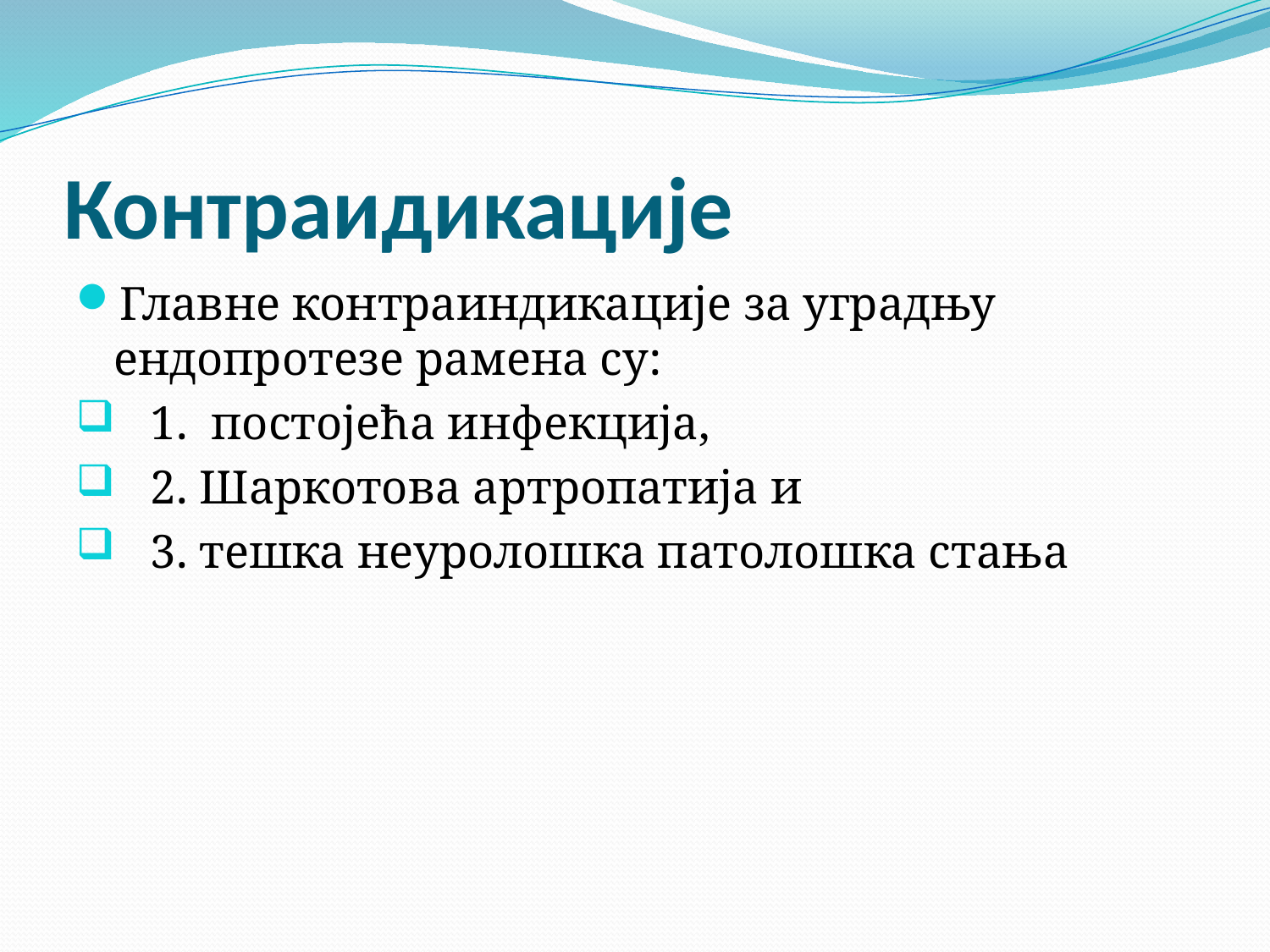

# Контраидикације
Главне контраиндикације за уградњу ендопротезе рамена су:
   1.  постојећа инфекција,
   2. Шаркотова артропатија и
   3. тешка неуролошка патолошка стања